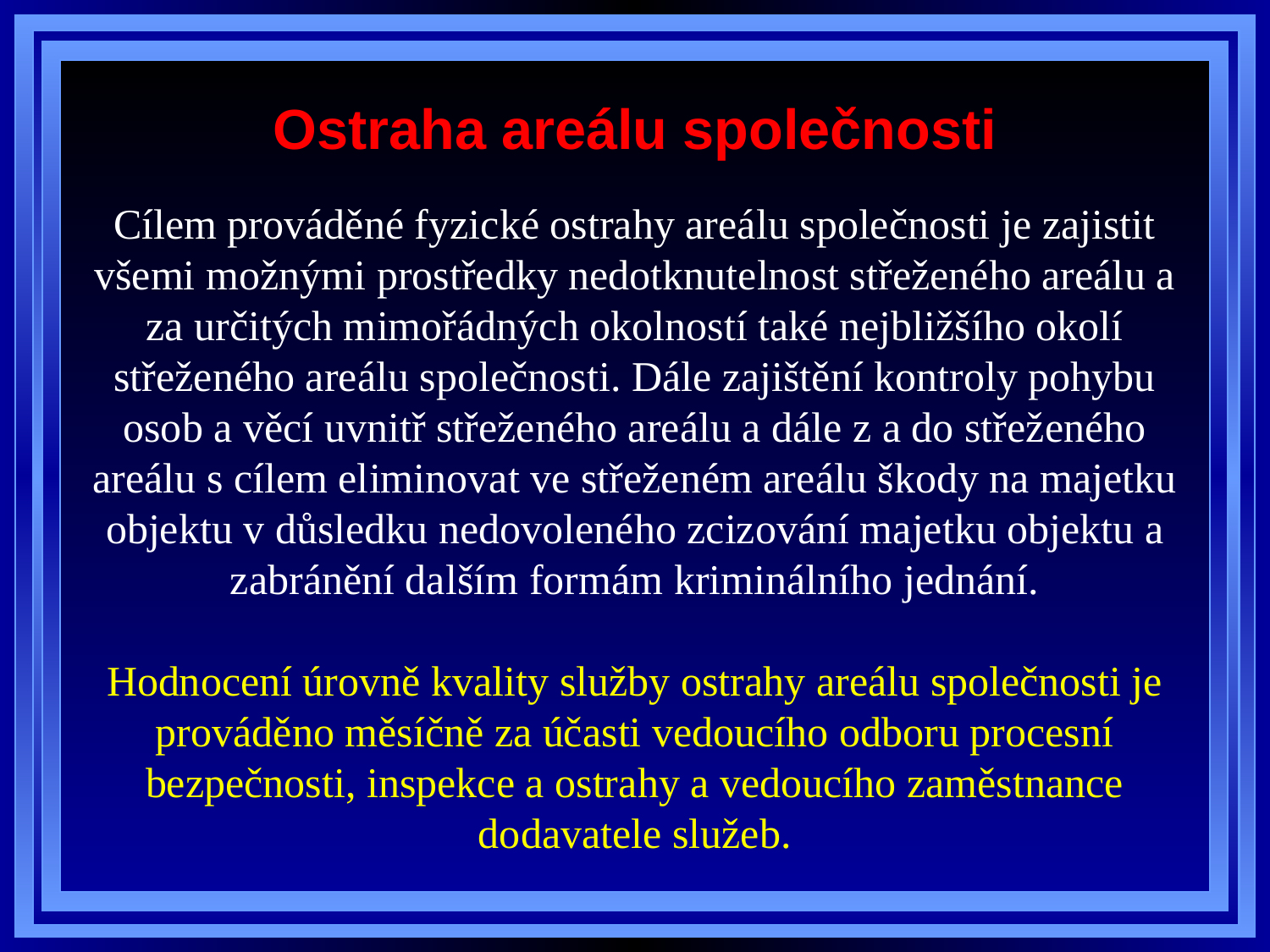

# Ostraha areálu společnosti
Cílem prováděné fyzické ostrahy areálu společnosti je zajistit všemi možnými prostředky nedotknutelnost střeženého areálu a za určitých mimořádných okolností také nejbližšího okolí střeženého areálu společnosti. Dále zajištění kontroly pohybu osob a věcí uvnitř střeženého areálu a dále z a do střeženého areálu s cílem eliminovat ve střeženém areálu škody na majetku objektu v důsledku nedovoleného zcizování majetku objektu a zabránění dalším formám kriminálního jednání.

Hodnocení úrovně kvality služby ostrahy areálu společnosti je prováděno měsíčně za účasti vedoucího odboru procesní bezpečnosti, inspekce a ostrahy a vedoucího zaměstnance dodavatele služeb.